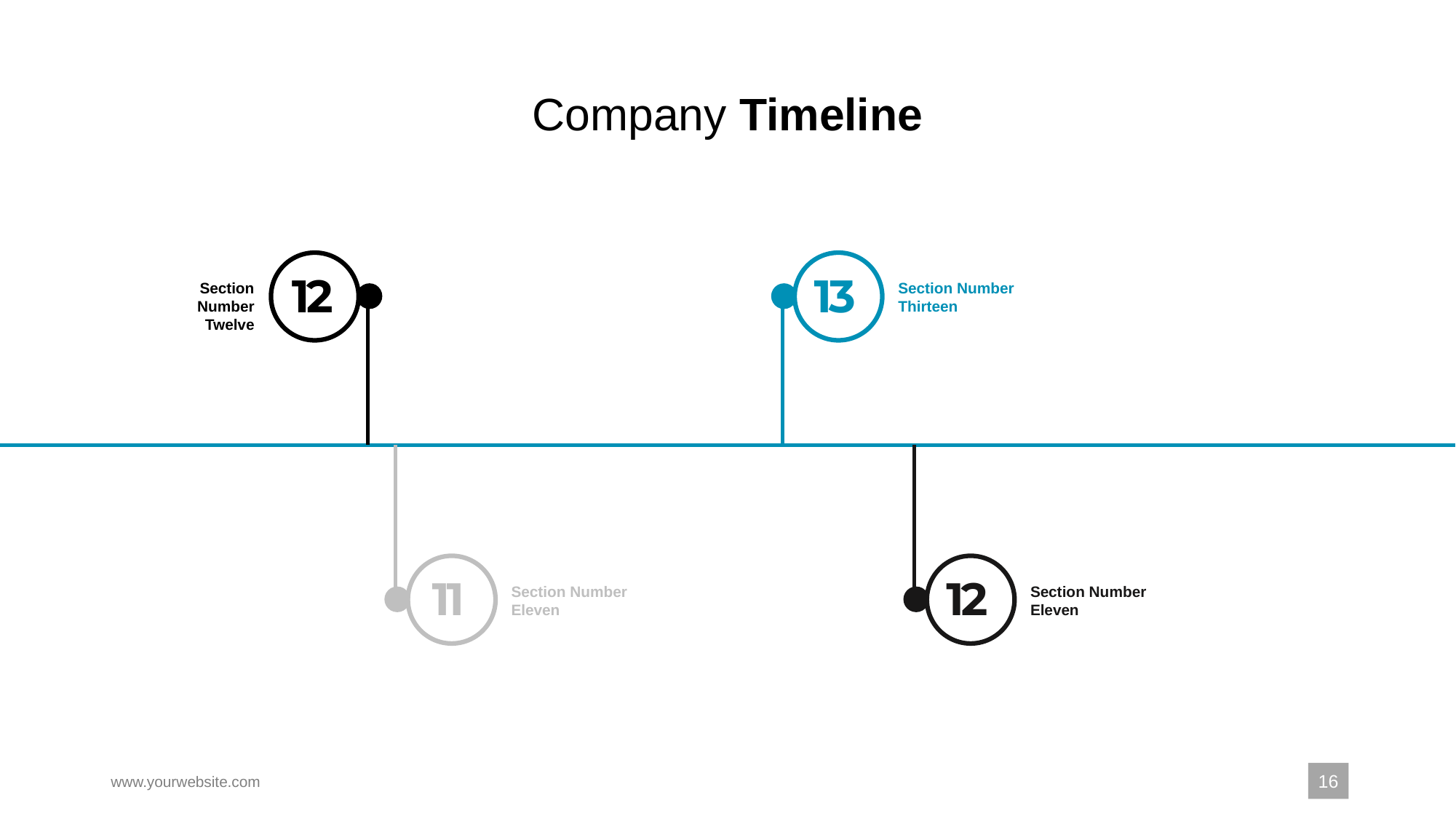

Company Timeline

12
Section Number Twelve

13
Section Number Thirteen

11
Section Number Eleven

12
Section Number Eleven

16
www.yourwebsite.com